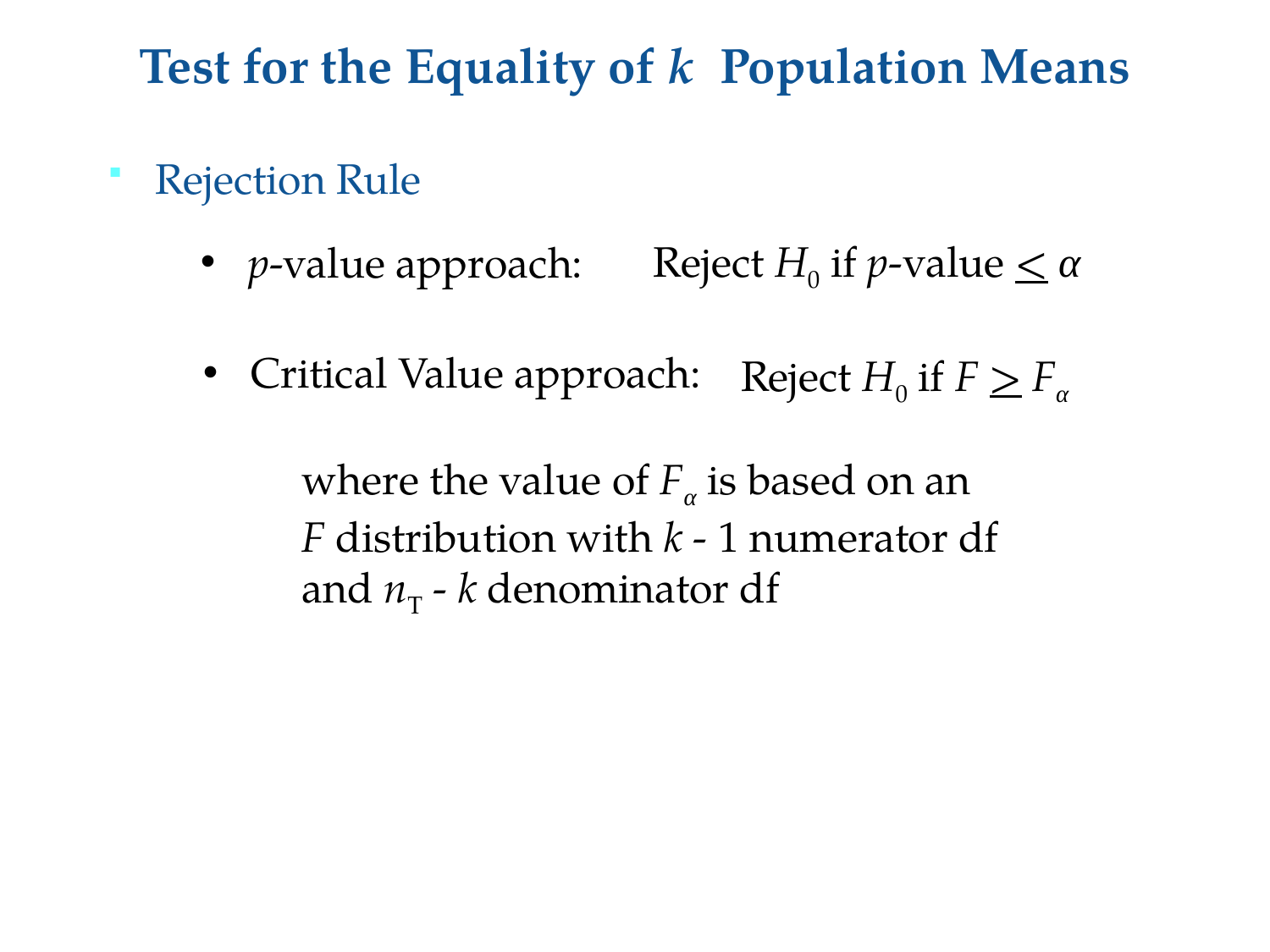

Test for the Equality of k  Population Means
Rejection Rule
Reject H0 if p-value < α
p-value approach:
Critical Value approach:
Reject H0 if F > Fα
where the value of Fα is based on an
F distribution with k - 1 numerator df
and nT - k denominator df